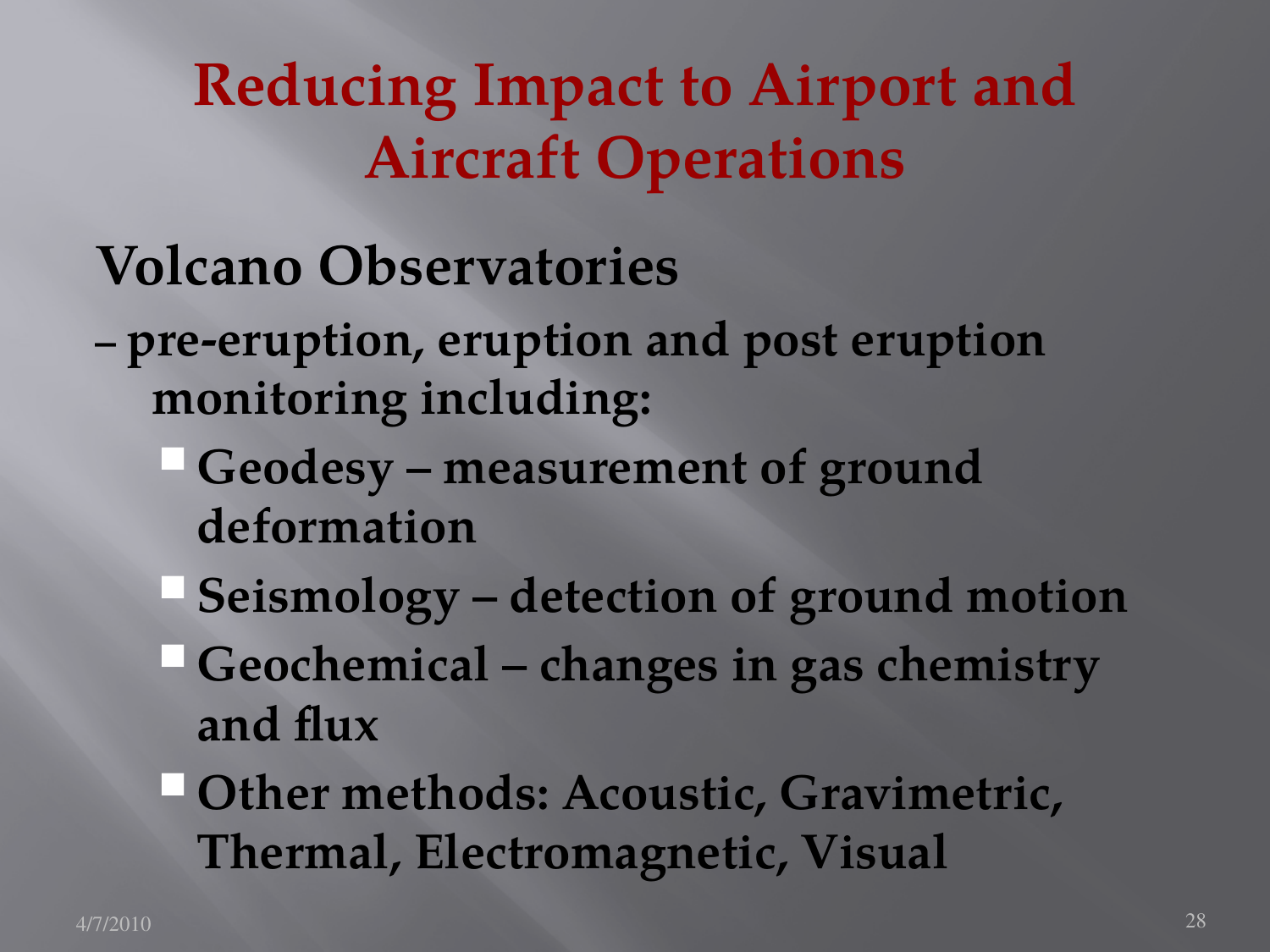

# Reducing Impact to Airport and Aircraft Operations
Volcano Observatories
– pre-eruption, eruption and post eruption monitoring including:
Geodesy – measurement of ground deformation
Seismology – detection of ground motion
Geochemical – changes in gas chemistry and flux
Other methods: Acoustic, Gravimetric, Thermal, Electromagnetic, Visual

4/7/2010
28